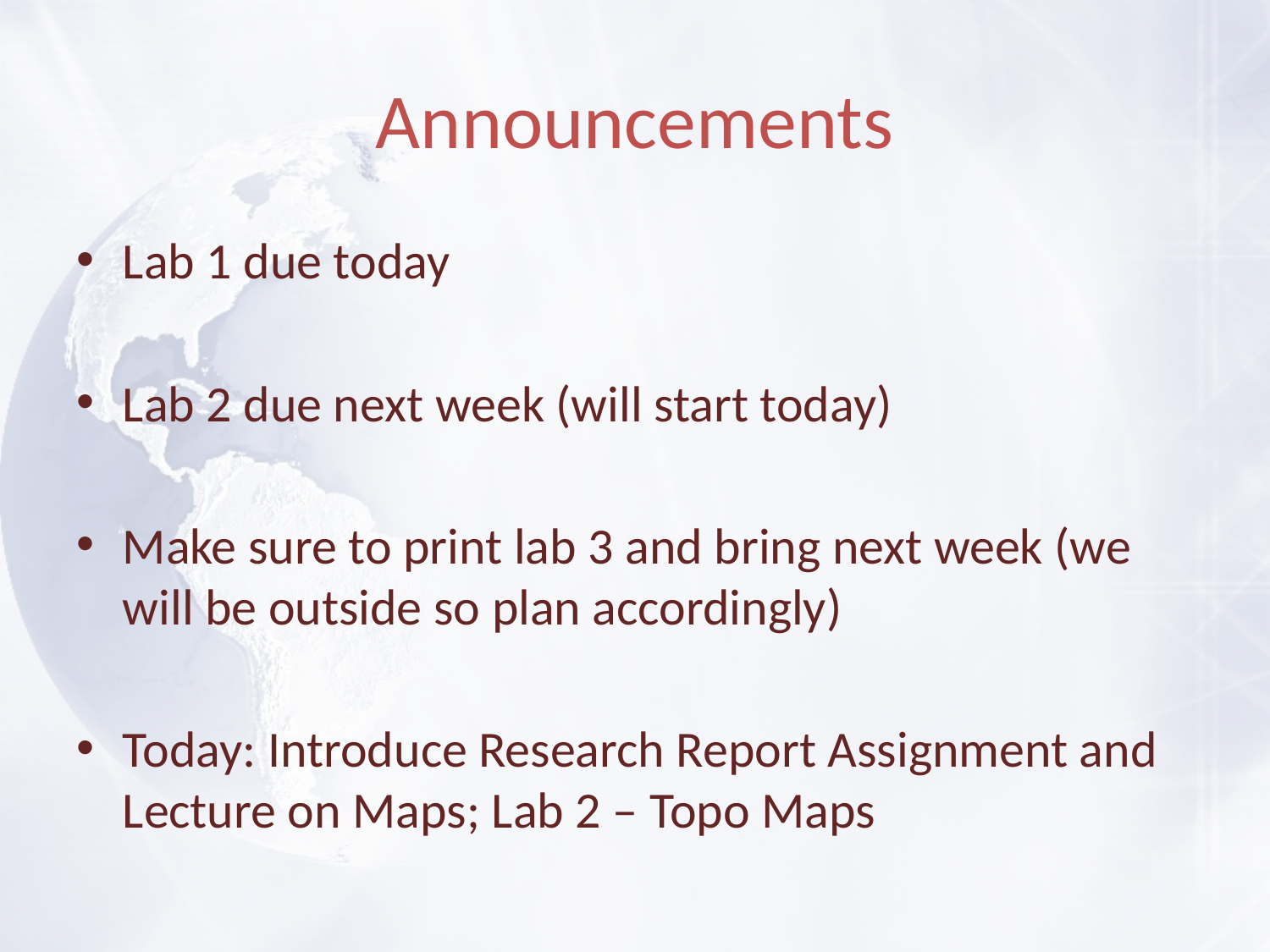

# Announcements
Lab 1 due today

Lab 2 due next week (will start today)

Make sure to print lab 3 and bring next week (we will be outside so plan accordingly)

Today: Introduce Research Report Assignment and Lecture on Maps; Lab 2 – Topo Maps